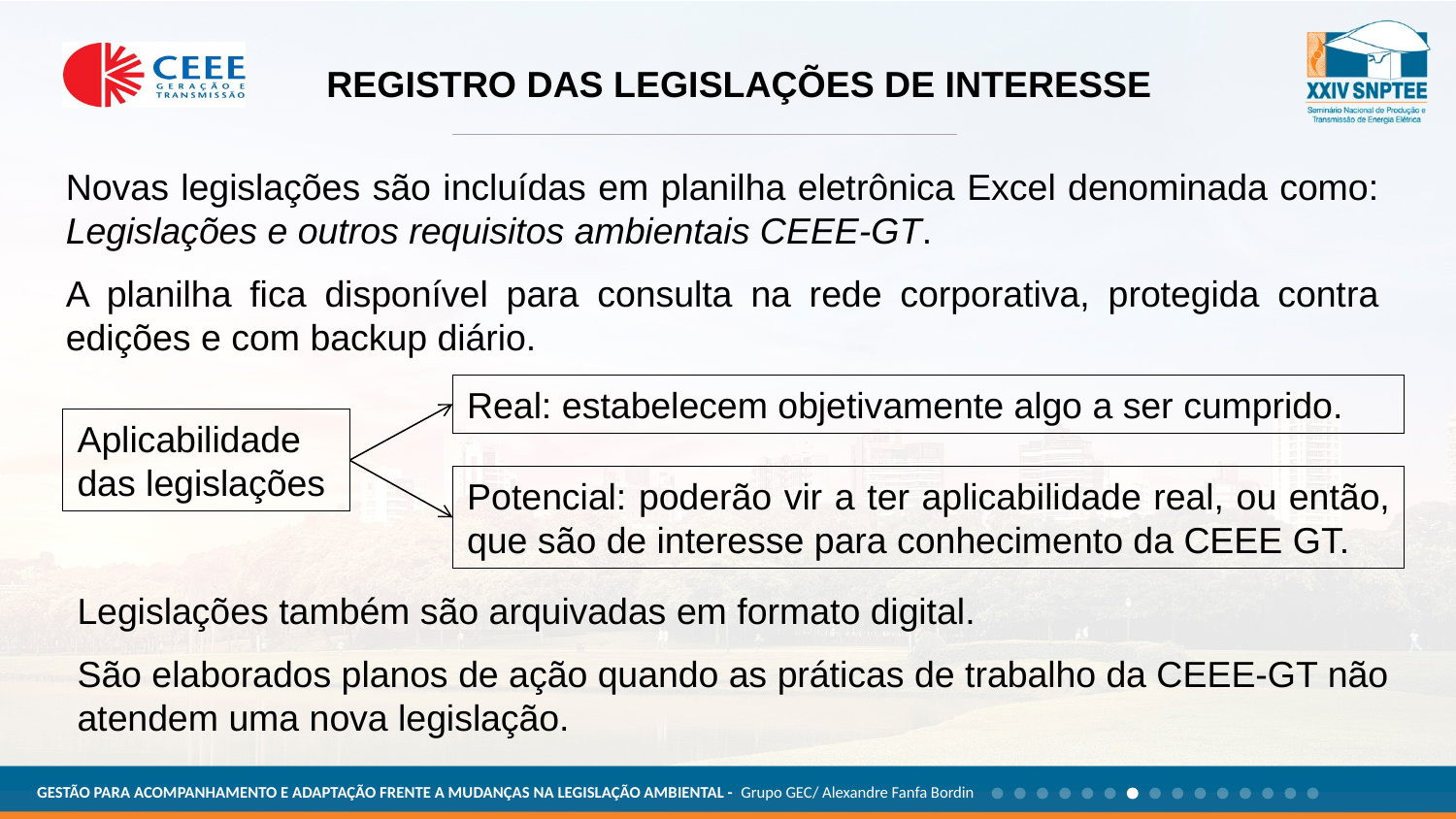

REGISTRO DAS LEGISLAÇÕES DE INTERESSE

Novas legislações são incluídas em planilha eletrônica Excel denominada como: Legislações e outros requisitos ambientais CEEE-GT.

A planilha fica disponível para consulta na rede corporativa, protegida contra edições e com backup diário.
Real: estabelecem objetivamente algo a ser cumprido.
Aplicabilidade das legislações
Potencial: poderão vir a ter aplicabilidade real, ou então, que são de interesse para conhecimento da CEEE GT.
Legislações também são arquivadas em formato digital.

São elaborados planos de ação quando as práticas de trabalho da CEEE-GT não atendem uma nova legislação.